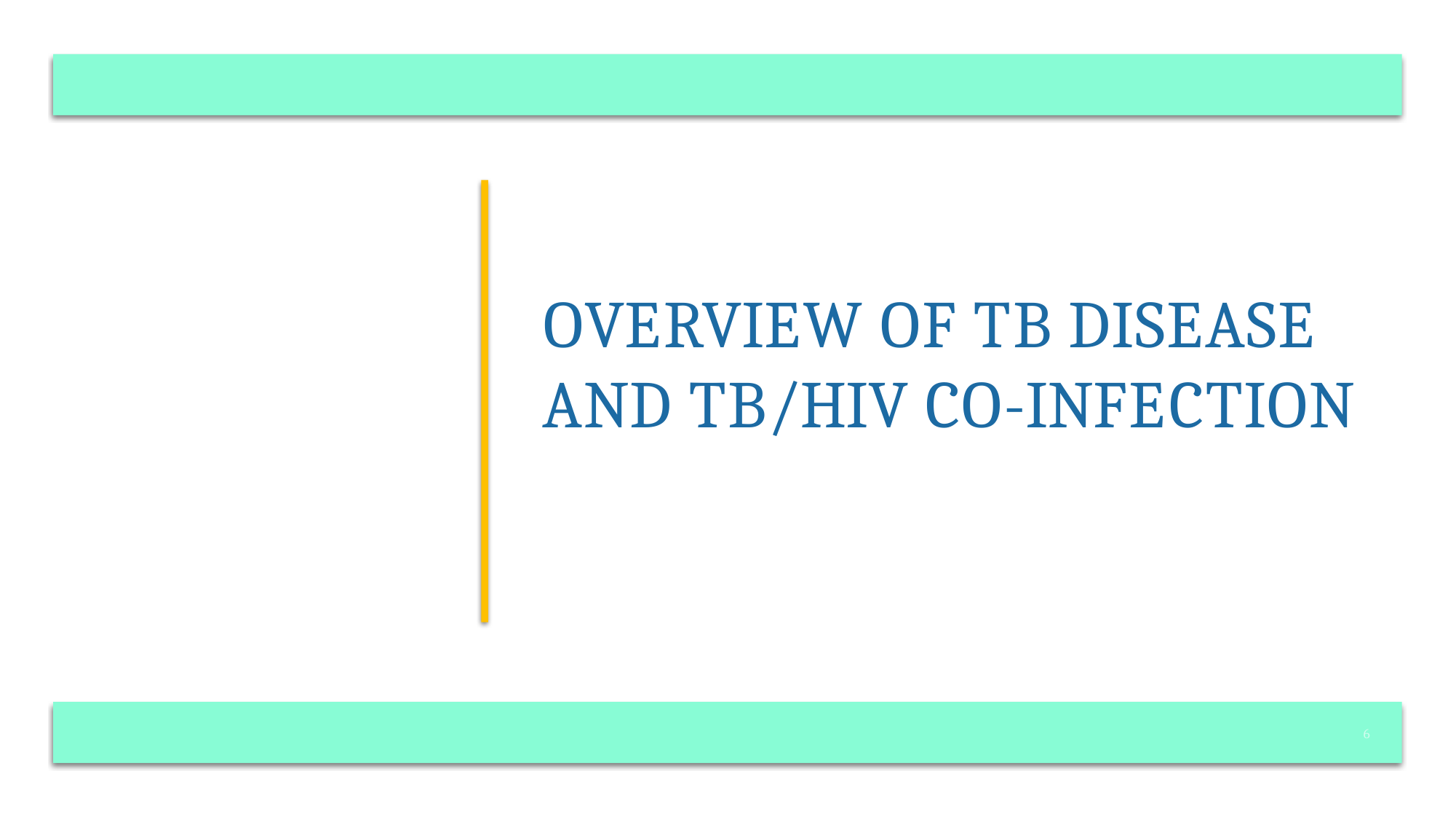

# Overview of TB Disease and TB/HIV Co-Infection

6